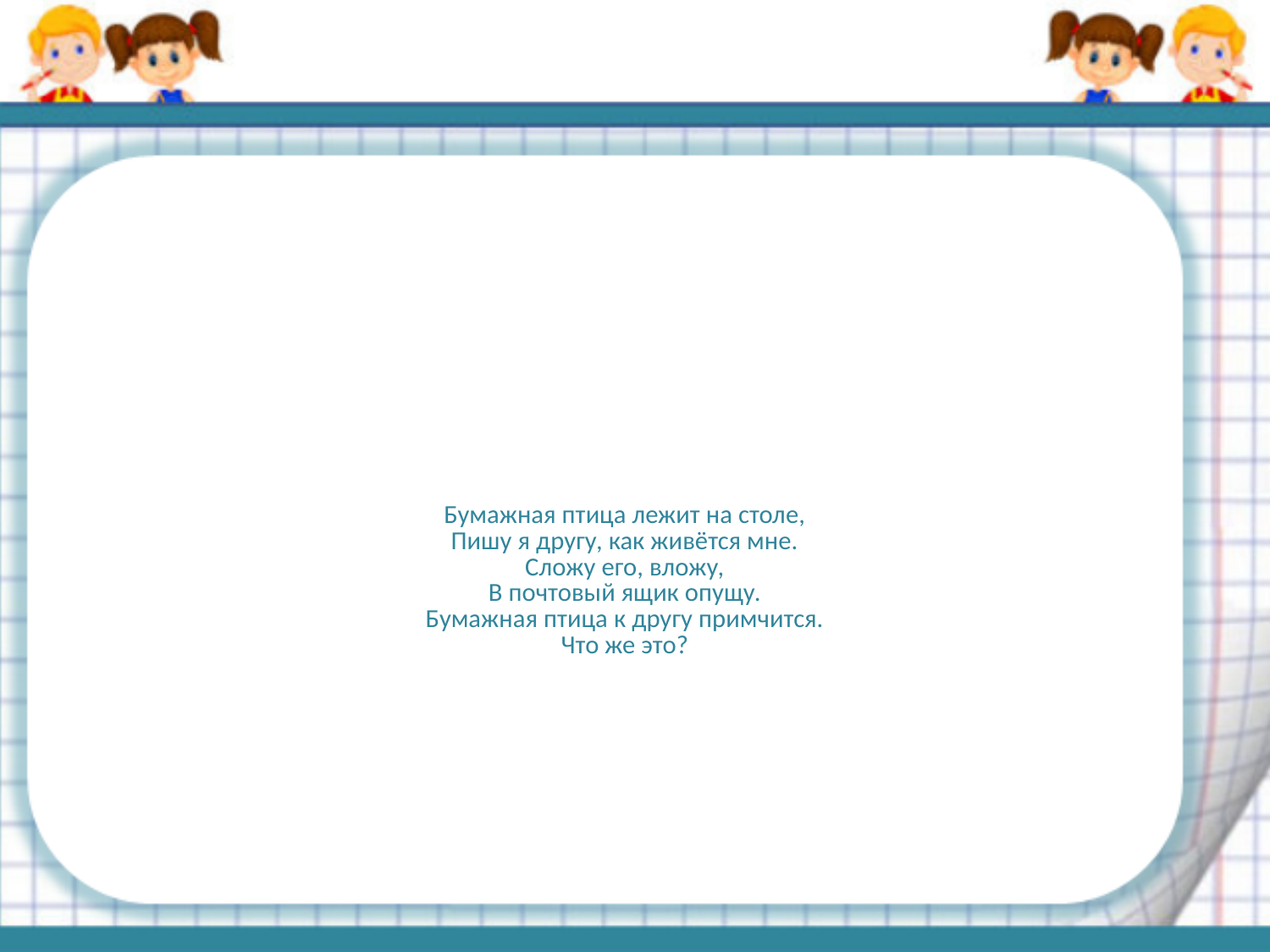

# Бумажная птица лежит на столе, Пишу я другу, как живётся мне. Сложу его, вложу, В почтовый ящик опущу. Бумажная птица к другу примчится. Что же это?